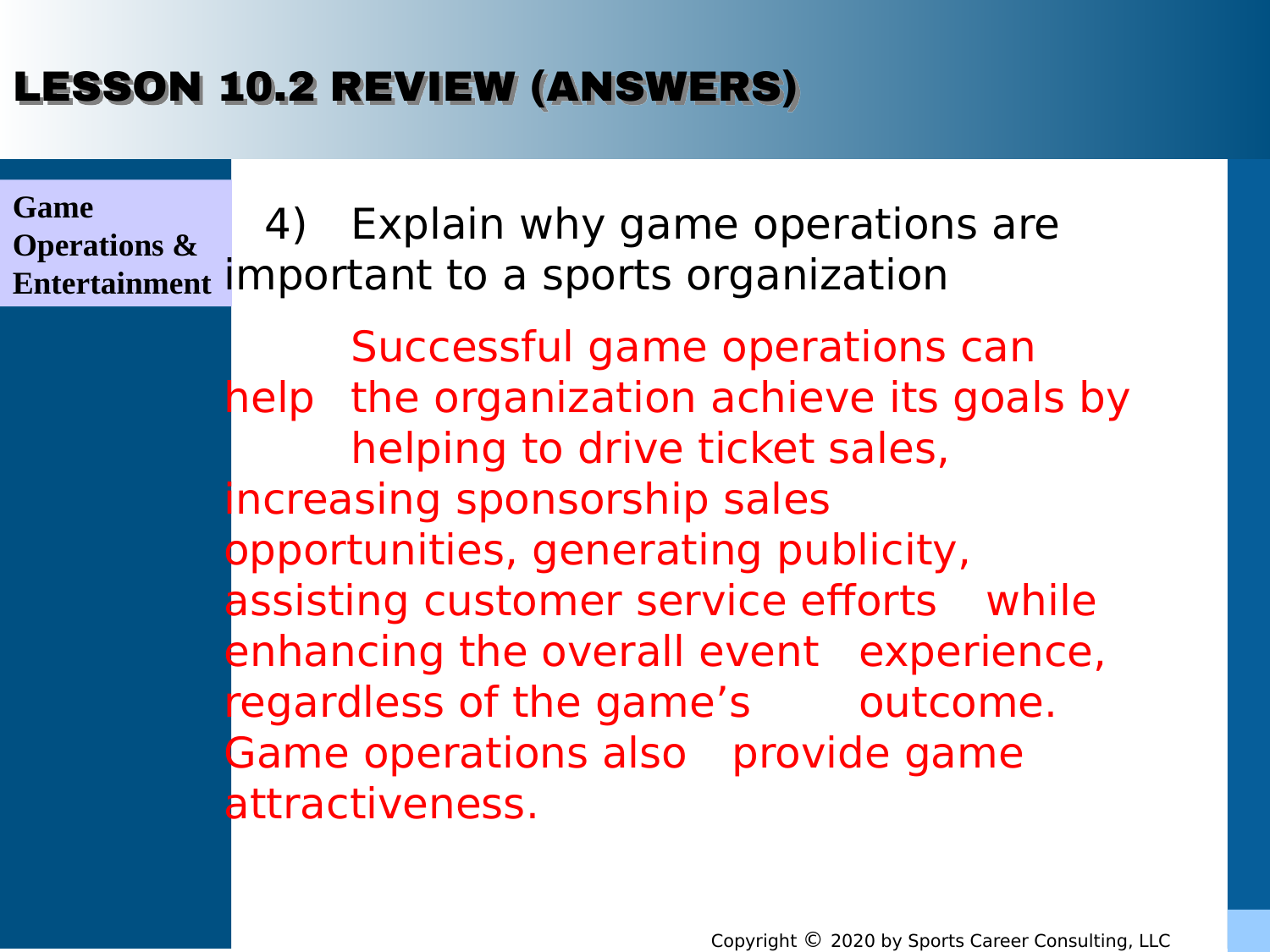

LESSON 10.2 REVIEW (ANSWERS)

Game Operations & Entertainment
   4)  	Explain why game operations are 	important to a sports organization
	Successful game operations can help 	the organization achieve its goals by 	helping to drive ticket sales, 	increasing sponsorship sales 	opportunities, generating publicity, 	assisting customer service efforts 	while enhancing the overall event 	experience, regardless of the game’s 	outcome.  Game operations also 	provide game attractiveness.

Copyright © 2020 by Sports Career Consulting, LLC